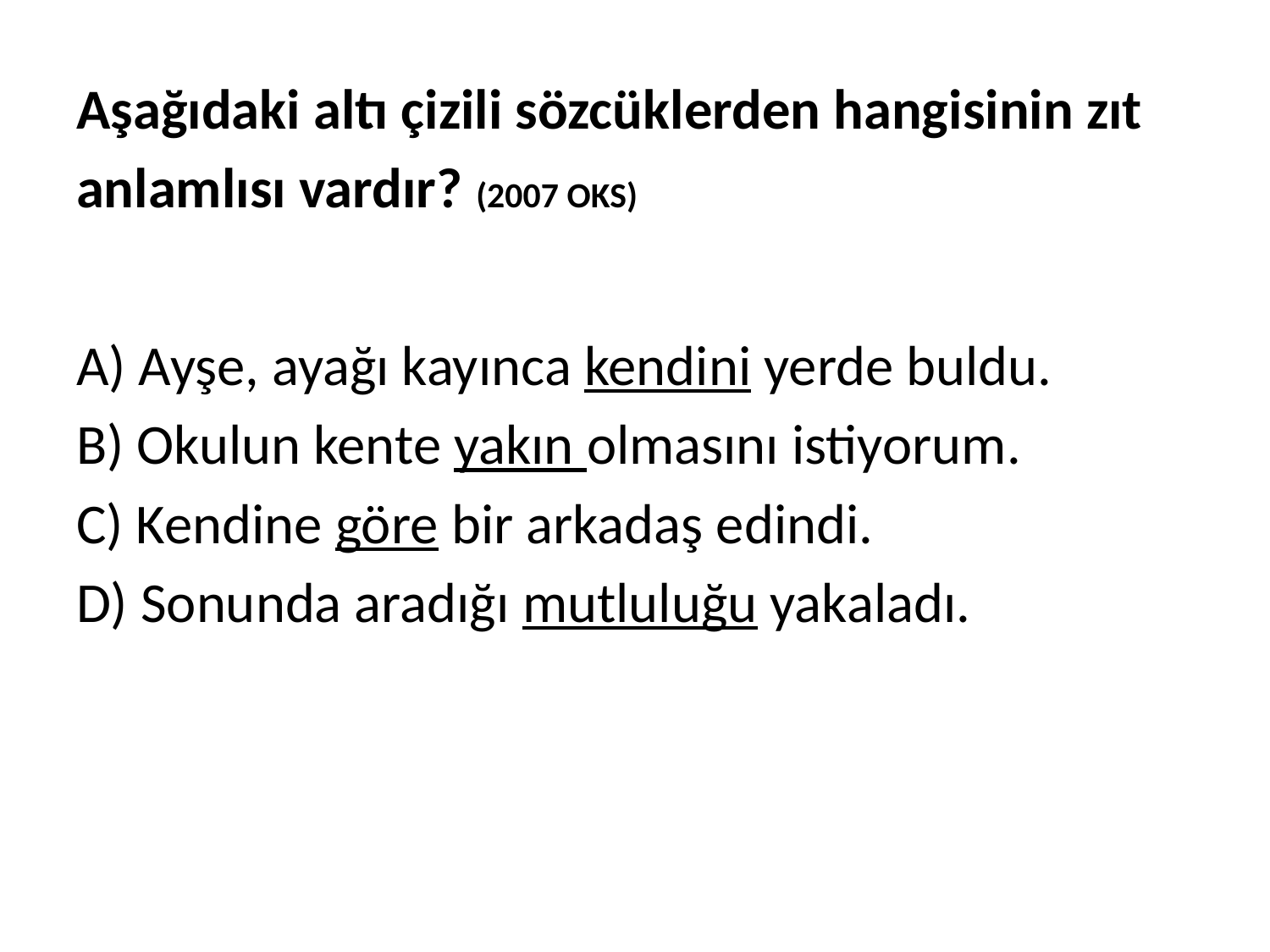

Aşağıdaki altı çizili sözcüklerden hangisinin zıt
anlamlısı vardır? (2007 OKS)

A) Ayşe, ayağı kayınca kendini yerde buldu.
B) Okulun kente yakın olmasını istiyorum.
C) Kendine göre bir arkadaş edindi.
D) Sonunda aradığı mutluluğu yakaladı.